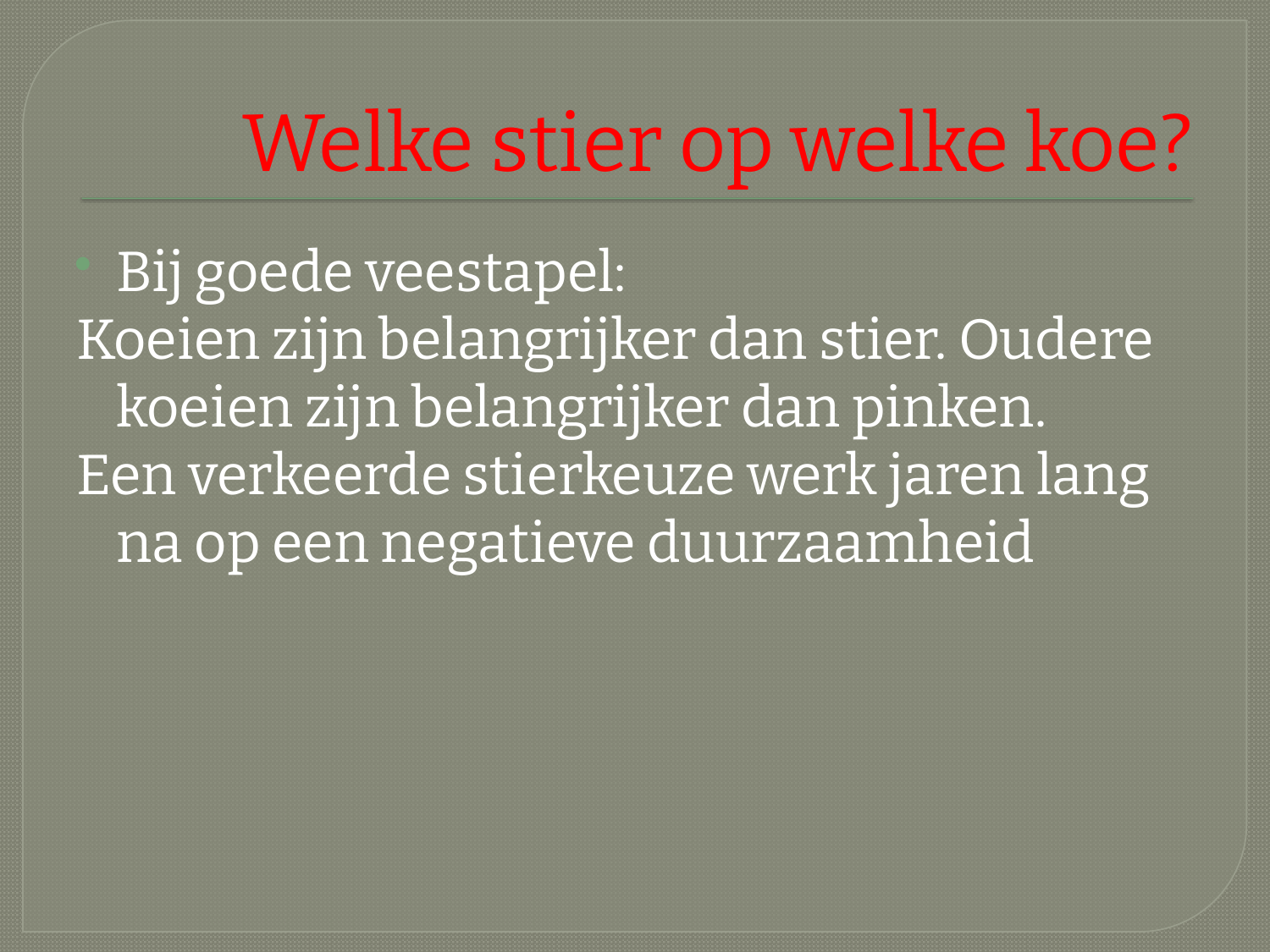

# Welke stier op welke koe?
Bij goede veestapel:
Koeien zijn belangrijker dan stier. Oudere koeien zijn belangrijker dan pinken.
Een verkeerde stierkeuze werk jaren lang na op een negatieve duurzaamheid